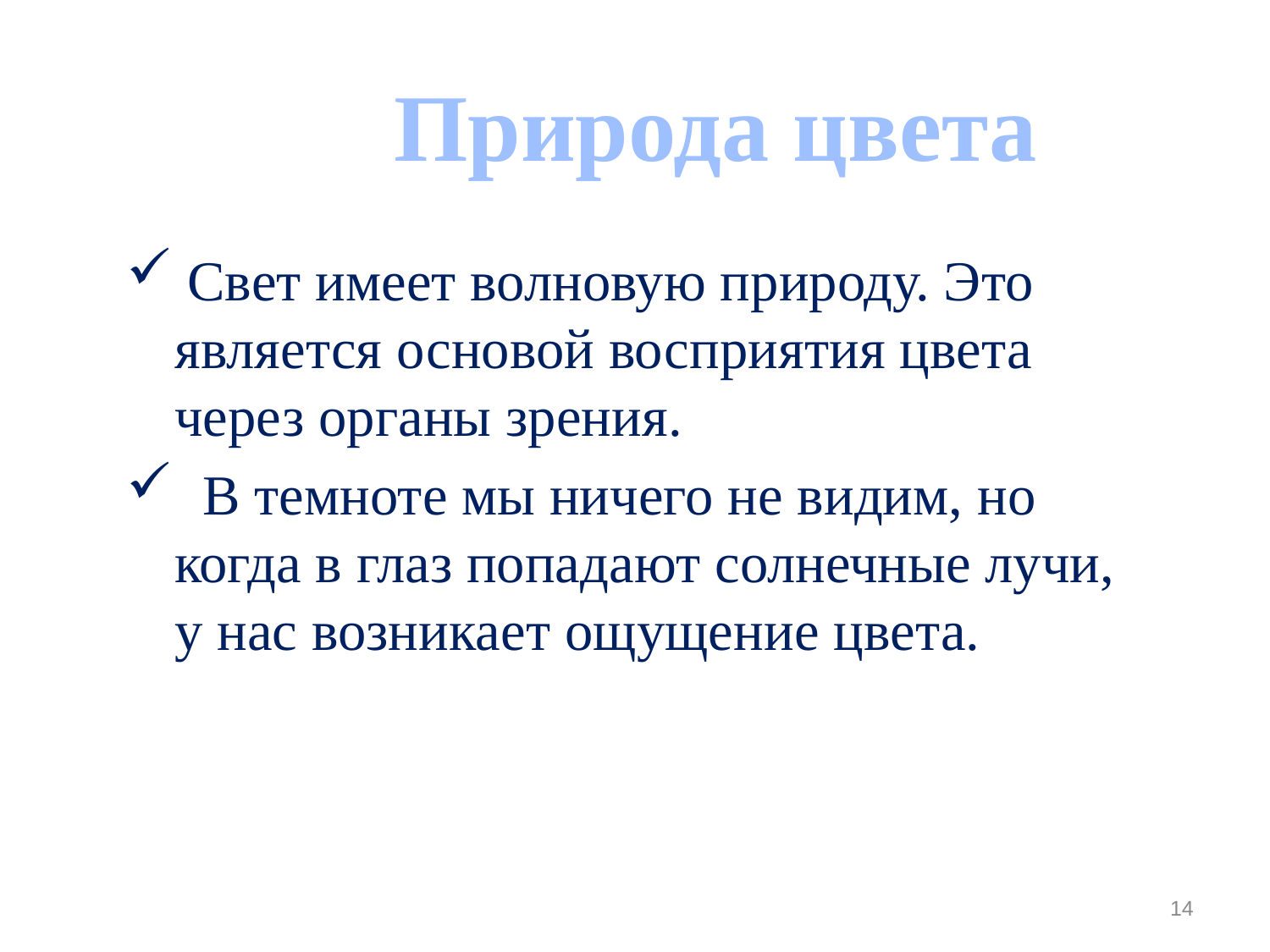

Природа цвета
 Свет имеет волновую природу. Это является основой восприятия цвета через органы зрения.
  В темноте мы ничего не видим, но когда в глаз попадают солнечные лучи, у нас возникает ощущение цвета.

14